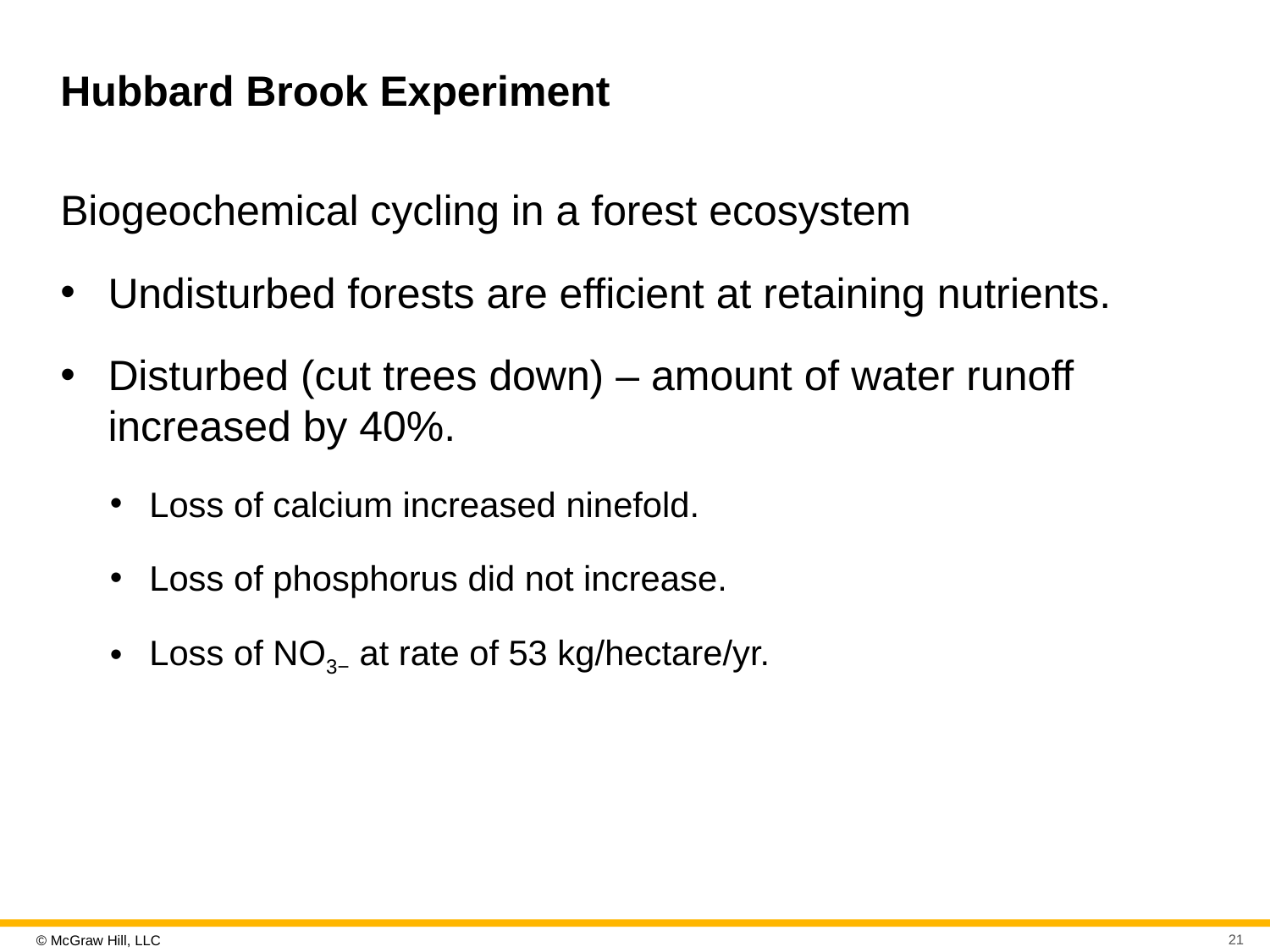

# Hubbard Brook Experiment
Biogeochemical cycling in a forest ecosystem
Undisturbed forests are efficient at retaining nutrients.
Disturbed (cut trees down) – amount of water runoff increased by 40%.
Loss of calcium increased ninefold.
Loss of phosphorus did not increase.
Loss of NO3− at rate of 53 kg/hectare/yr.
21